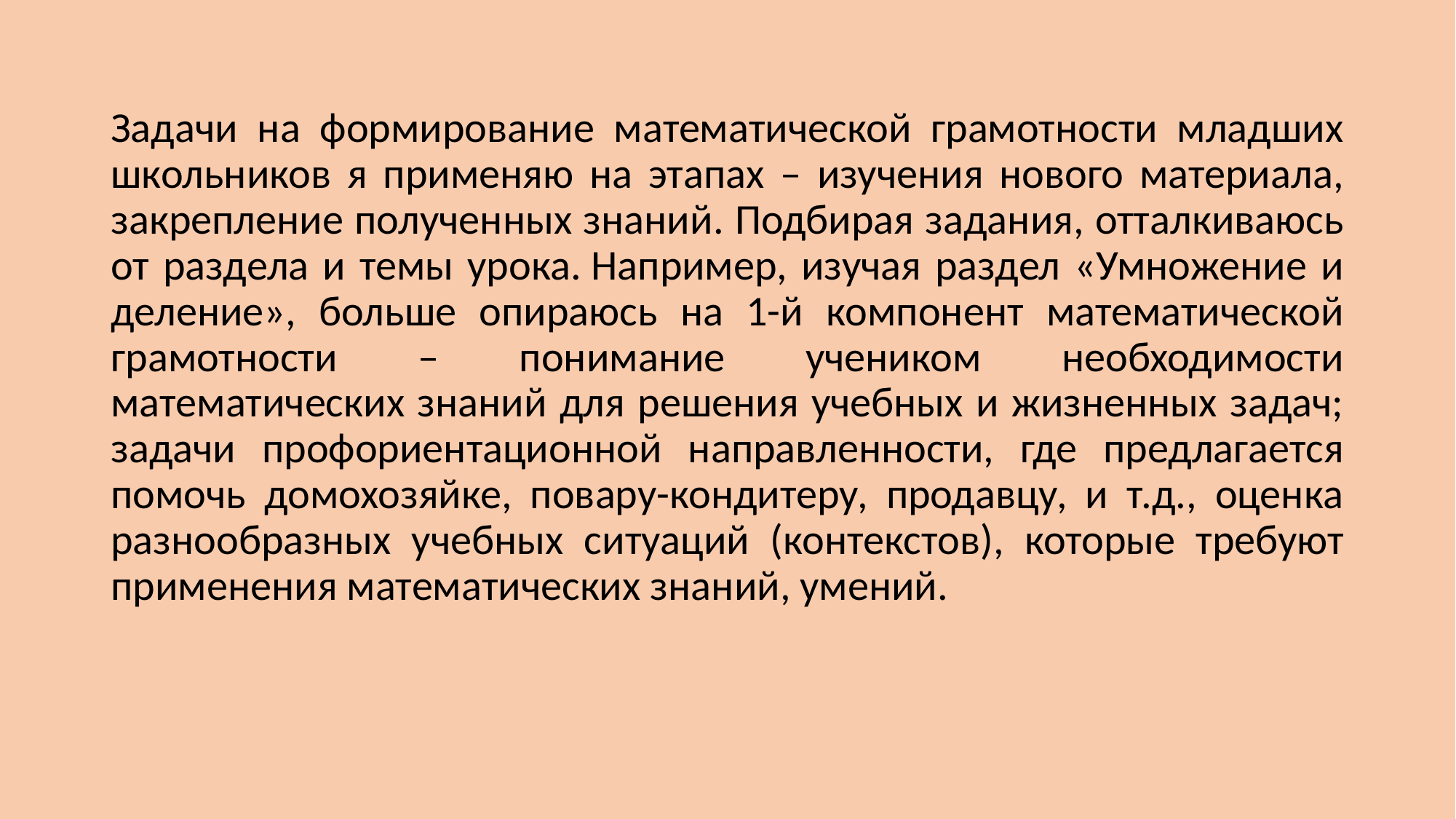

#
Задачи на формирование математической грамотности младших школьников я применяю на этапах – изучения нового материала, закрепление полученных знаний. Подбирая задания, отталкиваюсь от раздела и темы урока. Например, изучая раздел «Умножение и деление», больше опираюсь на 1-й компонент математической грамотности – понимание учеником необходимости математических знаний для решения учебных и жизненных задач; задачи профориентационной направленности, где предлагается помочь домохозяйке, повару-кондитеру, продавцу, и т.д., оценка разнообразных учебных ситуаций (контекстов), которые требуют применения математических знаний, умений.